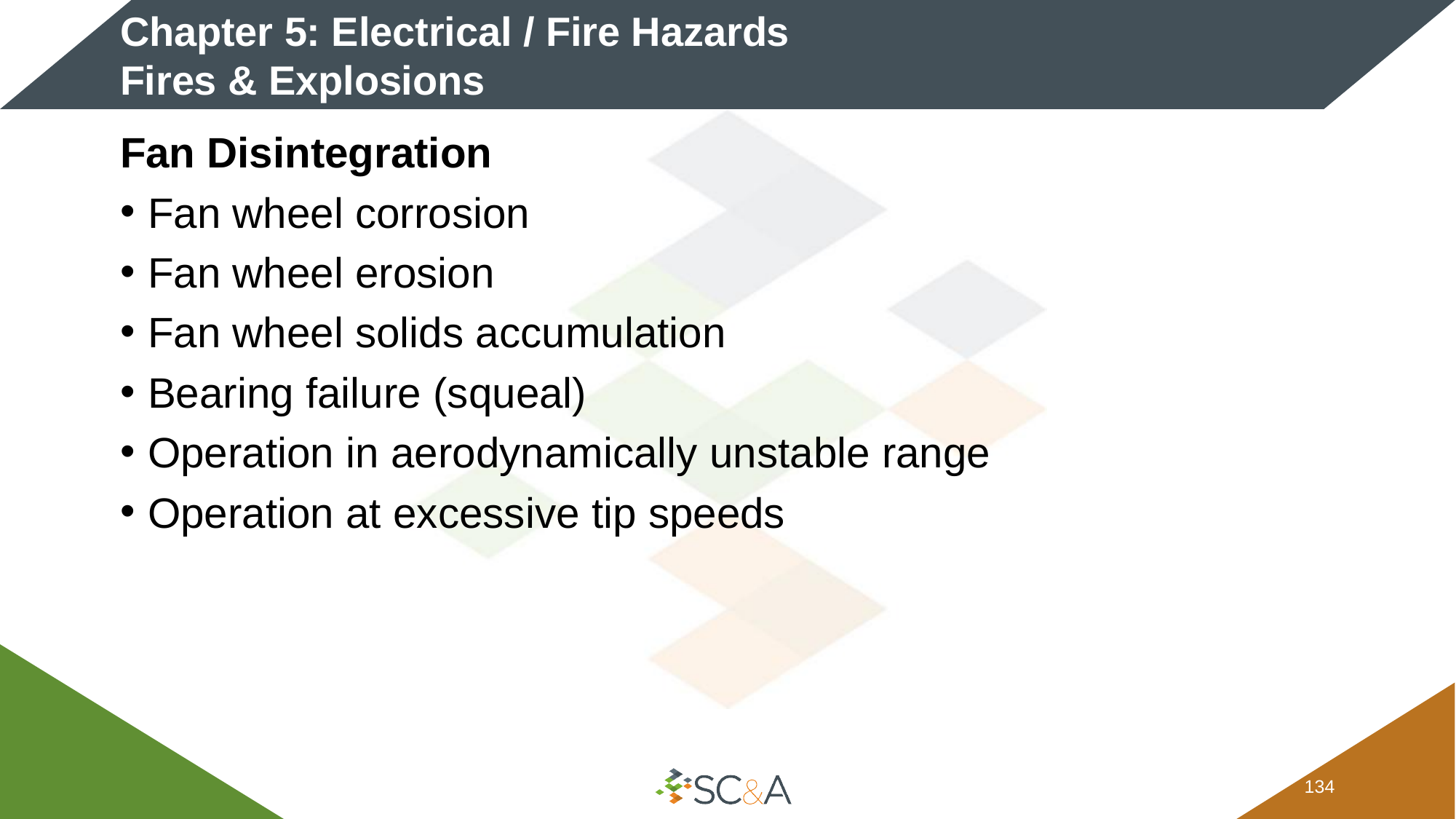

# Chapter 5: Electrical / Fire Hazards Fires & Explosions
Fan Disintegration
Fan wheel corrosion
Fan wheel erosion
Fan wheel solids accumulation
Bearing failure (squeal)
Operation in aerodynamically unstable range
Operation at excessive tip speeds
134